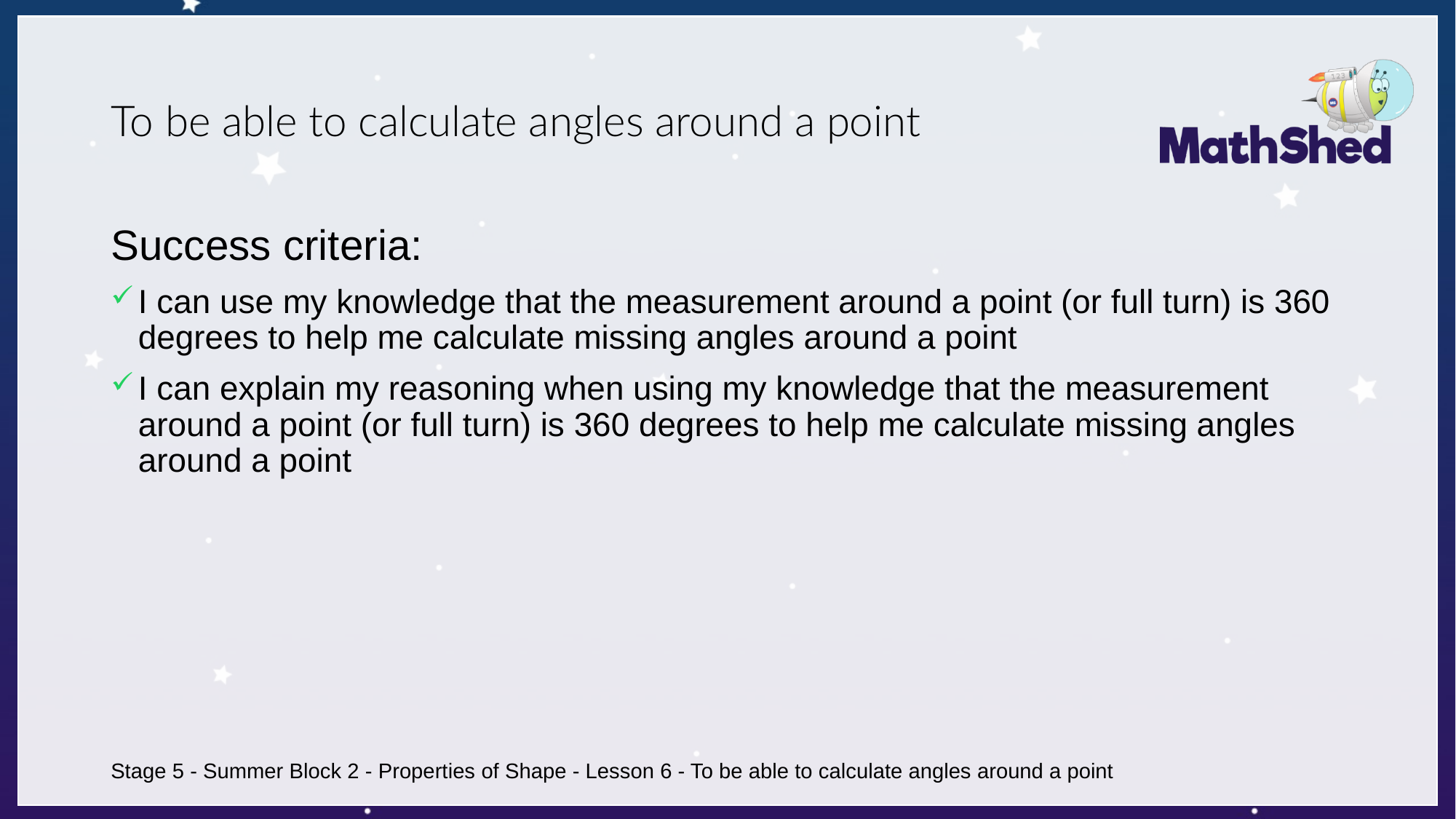

# To be able to calculate angles around a point
Success criteria:
I can use my knowledge that the measurement around a point (or full turn) is 360 degrees to help me calculate missing angles around a point
I can explain my reasoning when using my knowledge that the measurement around a point (or full turn) is 360 degrees to help me calculate missing angles around a point
Stage 5 - Summer Block 2 - Properties of Shape - Lesson 6 - To be able to calculate angles around a point